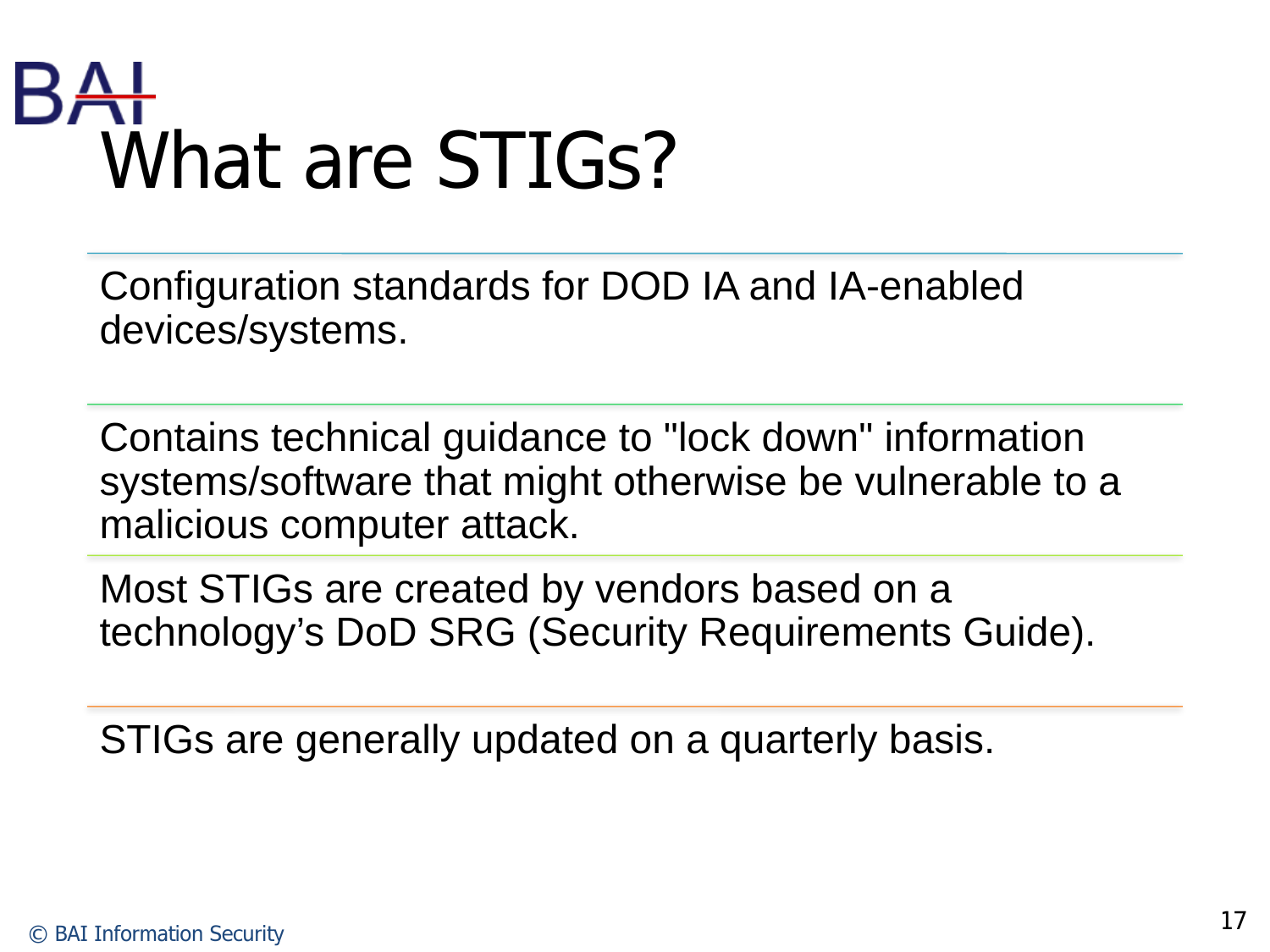

# What are STIGs?
Configuration standards for DOD IA and IA-enabled devices/systems.
Contains technical guidance to "lock down" information systems/software that might otherwise be vulnerable to a malicious computer attack.
Most STIGs are created by vendors based on a technology’s DoD SRG (Security Requirements Guide).
STIGs are generally updated on a quarterly basis.